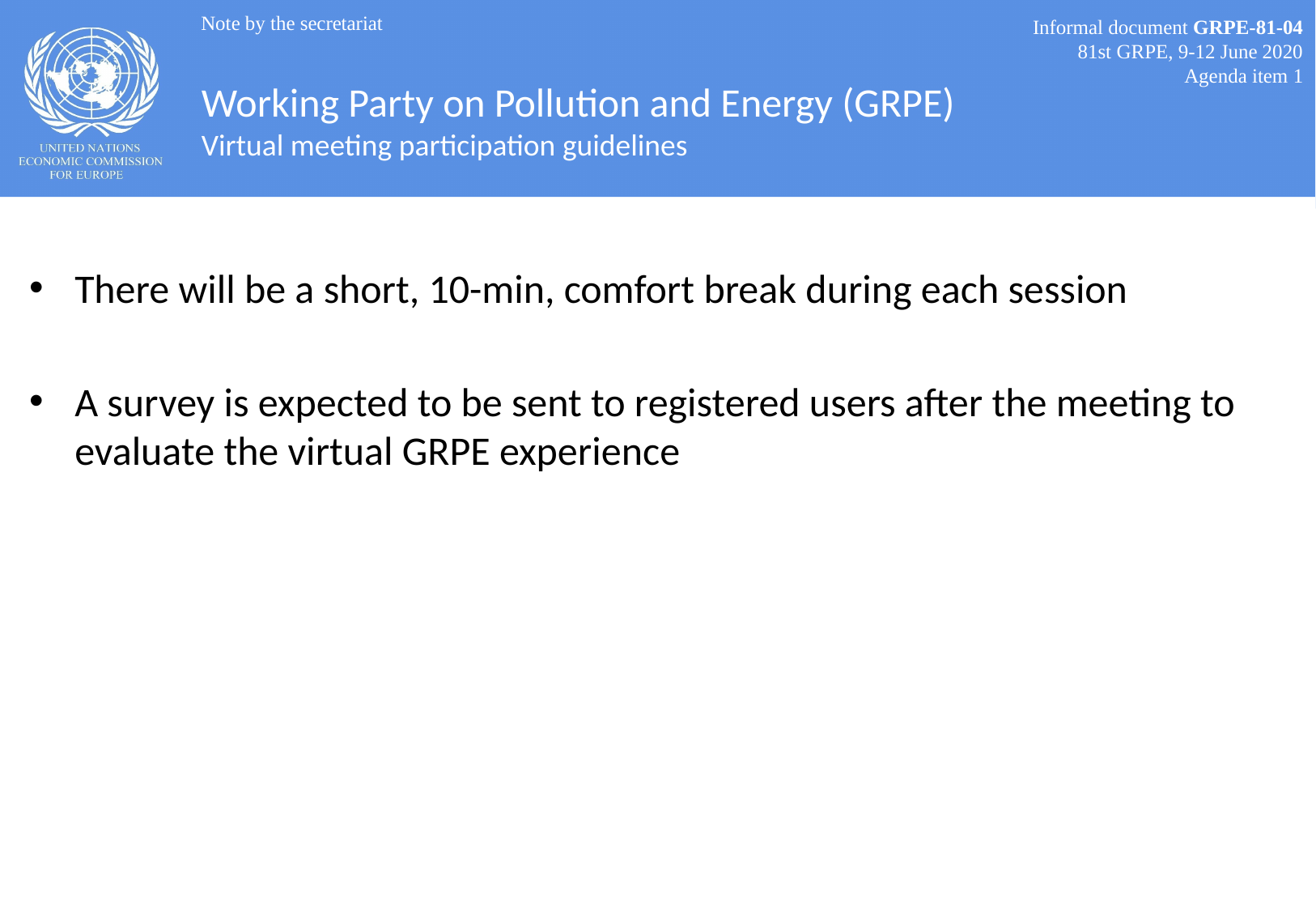

Note by the secretariat
Informal document GRPE-81-04
81st GRPE, 9-12 June 2020
Agenda item 1
# Working Party on Pollution and Energy (GRPE) Virtual meeting participation guidelines

There will be a short, 10-min, comfort break during each session

A survey is expected to be sent to registered users after the meeting to evaluate the virtual GRPE experience